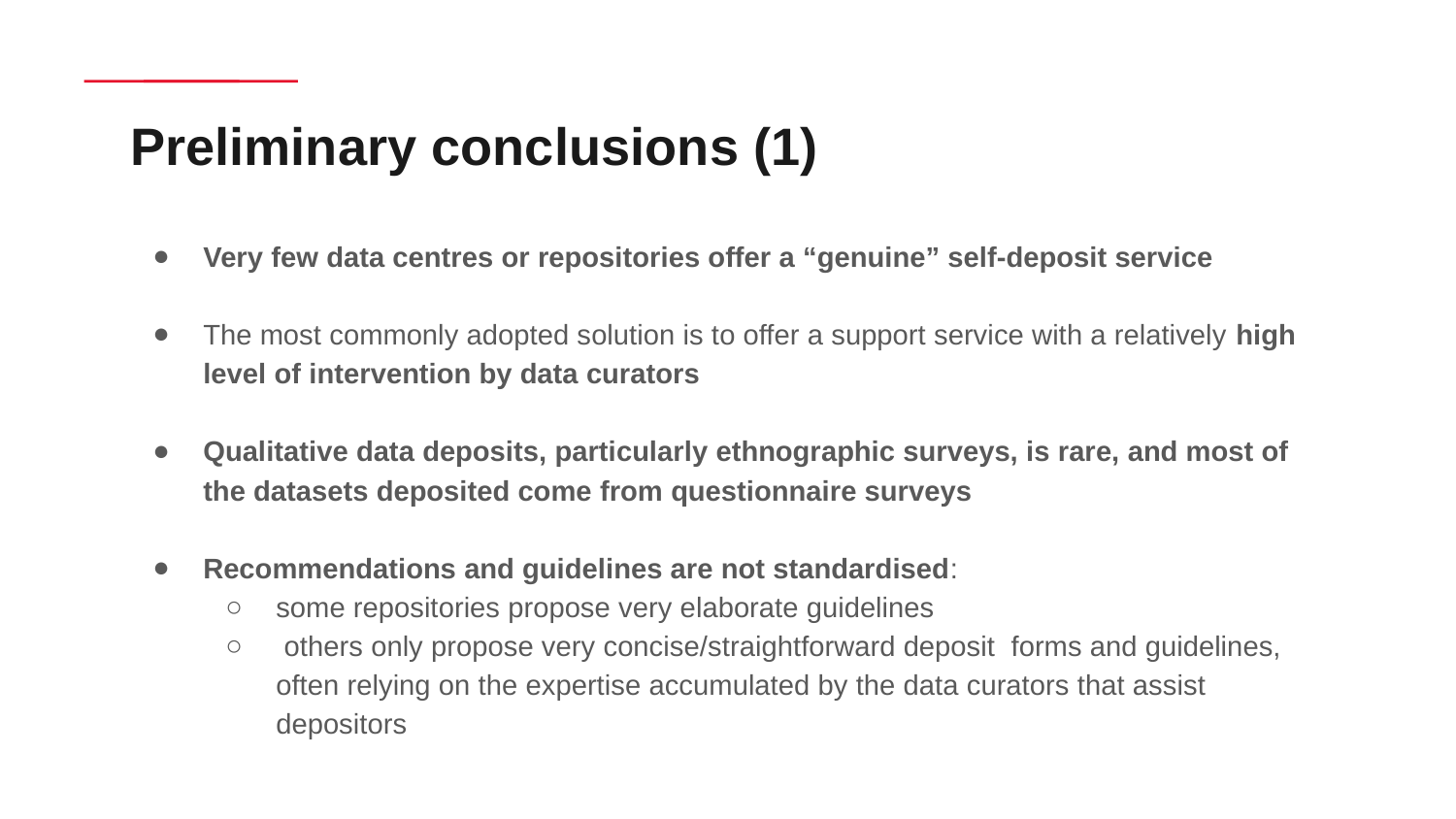

# Preliminary conclusions (1)
Very few data centres or repositories offer a “genuine” self-deposit service

The most commonly adopted solution is to offer a support service with a relatively high level of intervention by data curators

Qualitative data deposits, particularly ethnographic surveys, is rare, and most of the datasets deposited come from questionnaire surveys

Recommendations and guidelines are not standardised:
some repositories propose very elaborate guidelines
 others only propose very concise/straightforward deposit  forms and guidelines, often relying on the expertise accumulated by the data curators that assist depositors